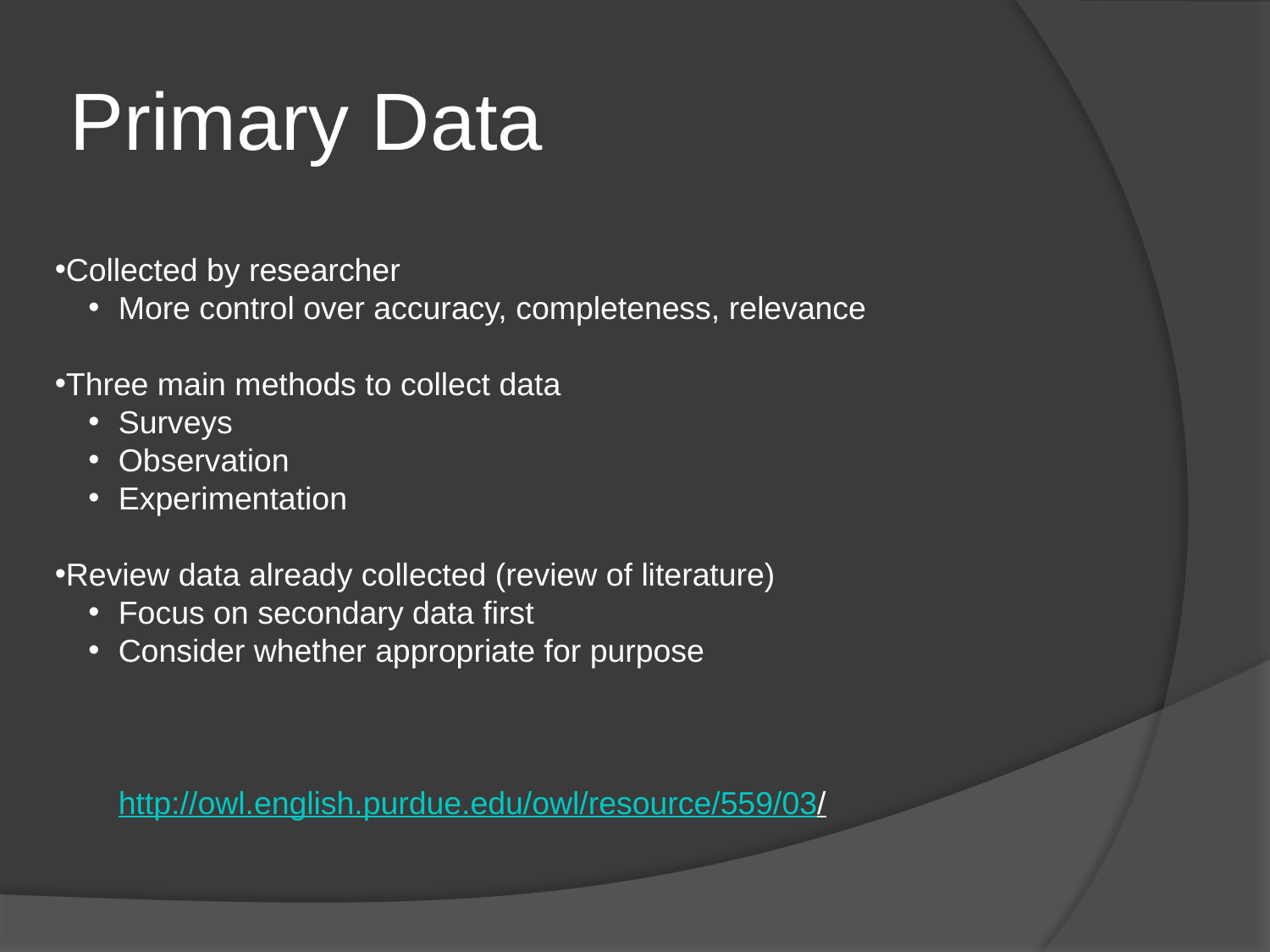

# Primary Data
Collected by researcher
More control over accuracy, completeness, relevance

Three main methods to collect data
Surveys
Observation
Experimentation
Review data already collected (review of literature)
Focus on secondary data first
Consider whether appropriate for purpose

http://owl.english.purdue.edu/owl/resource/559/03/